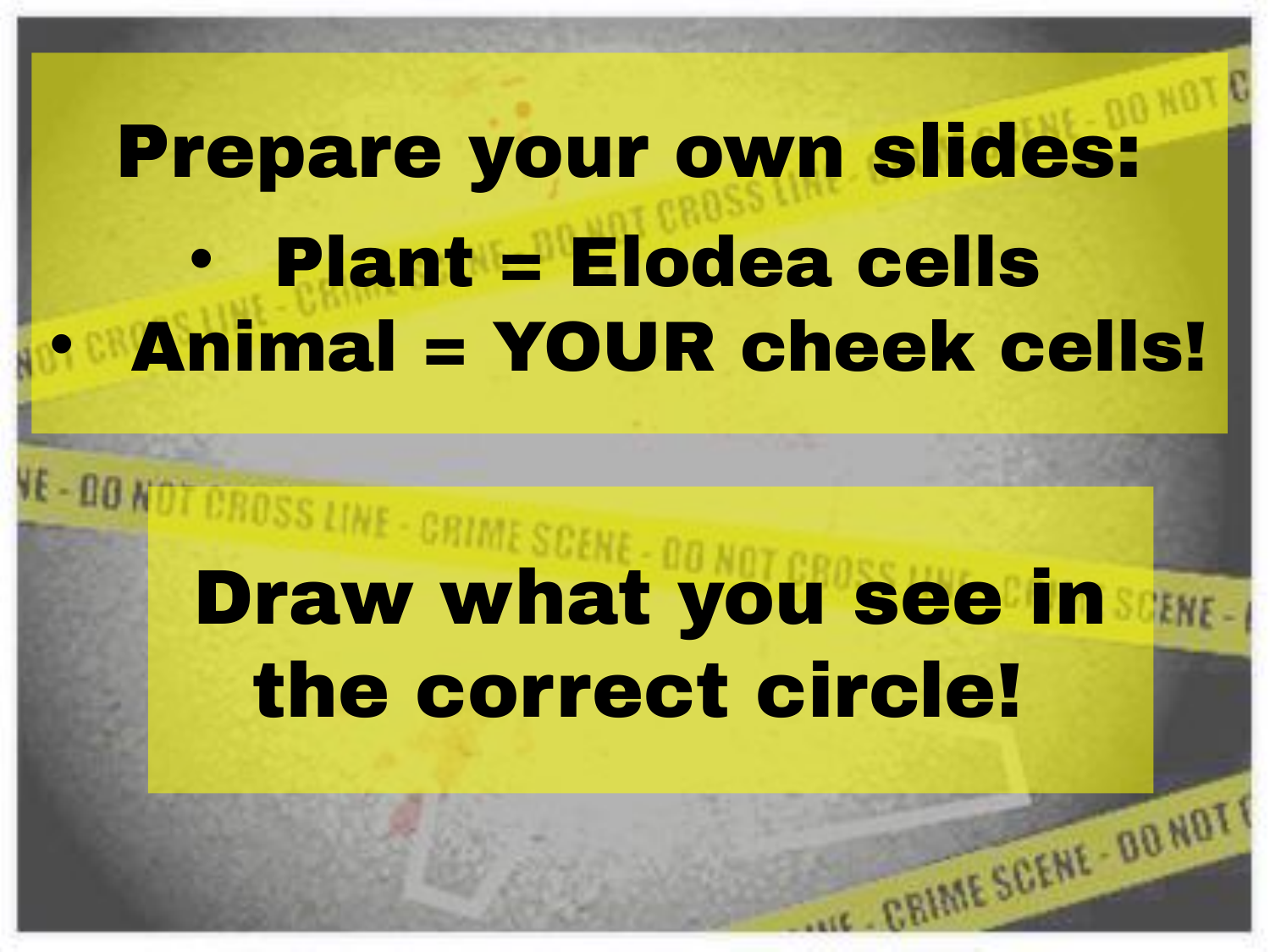

Prepare your own slides:

Plant = Elodea cells
Animal = YOUR cheek cells!
Draw what you see in the correct circle!